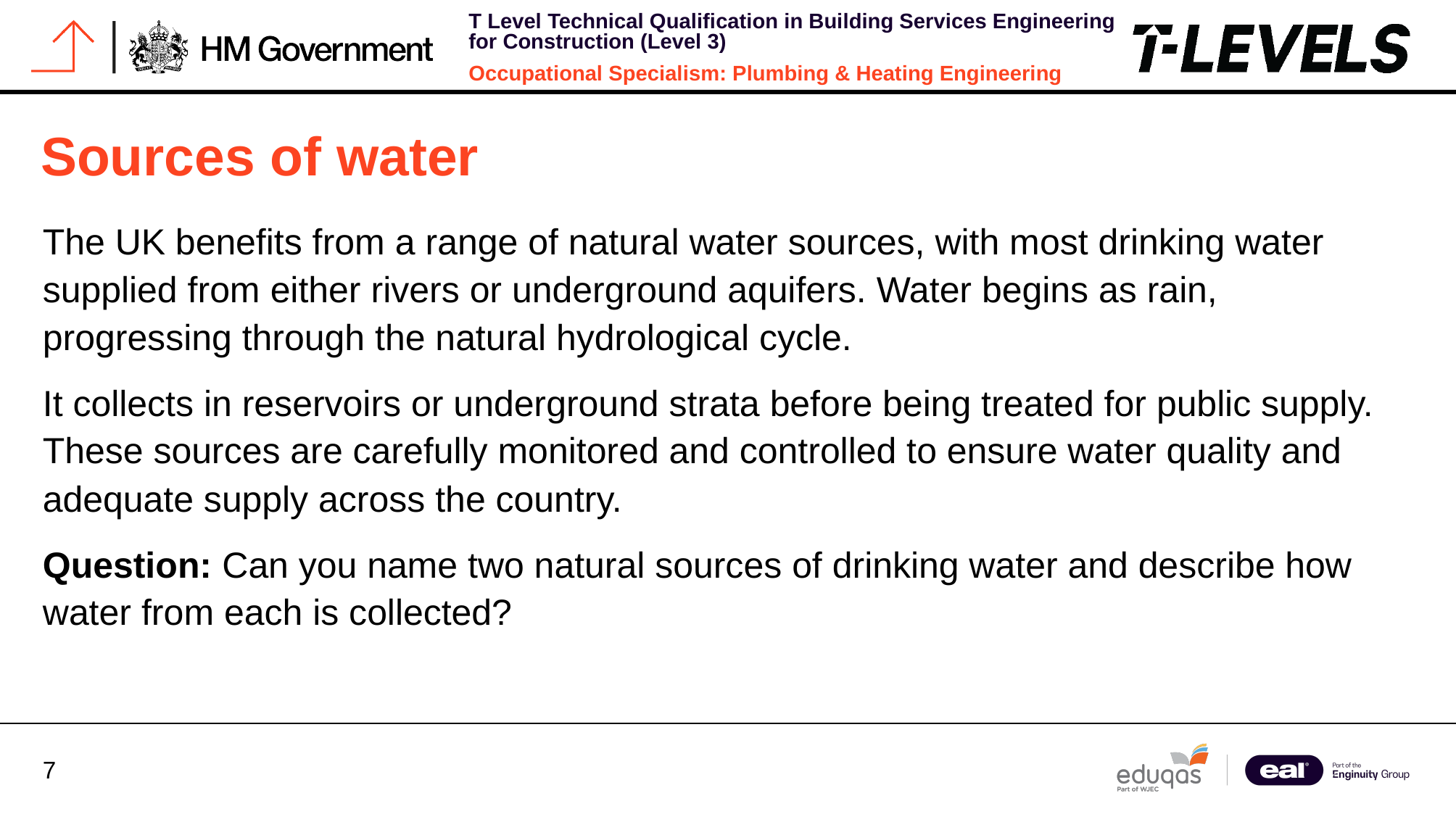

# Sources of water
The UK benefits from a range of natural water sources, with most drinking water supplied from either rivers or underground aquifers. Water begins as rain, progressing through the natural hydrological cycle.
It collects in reservoirs or underground strata before being treated for public supply. These sources are carefully monitored and controlled to ensure water quality and adequate supply across the country.
Question: Can you name two natural sources of drinking water and describe how water from each is collected?